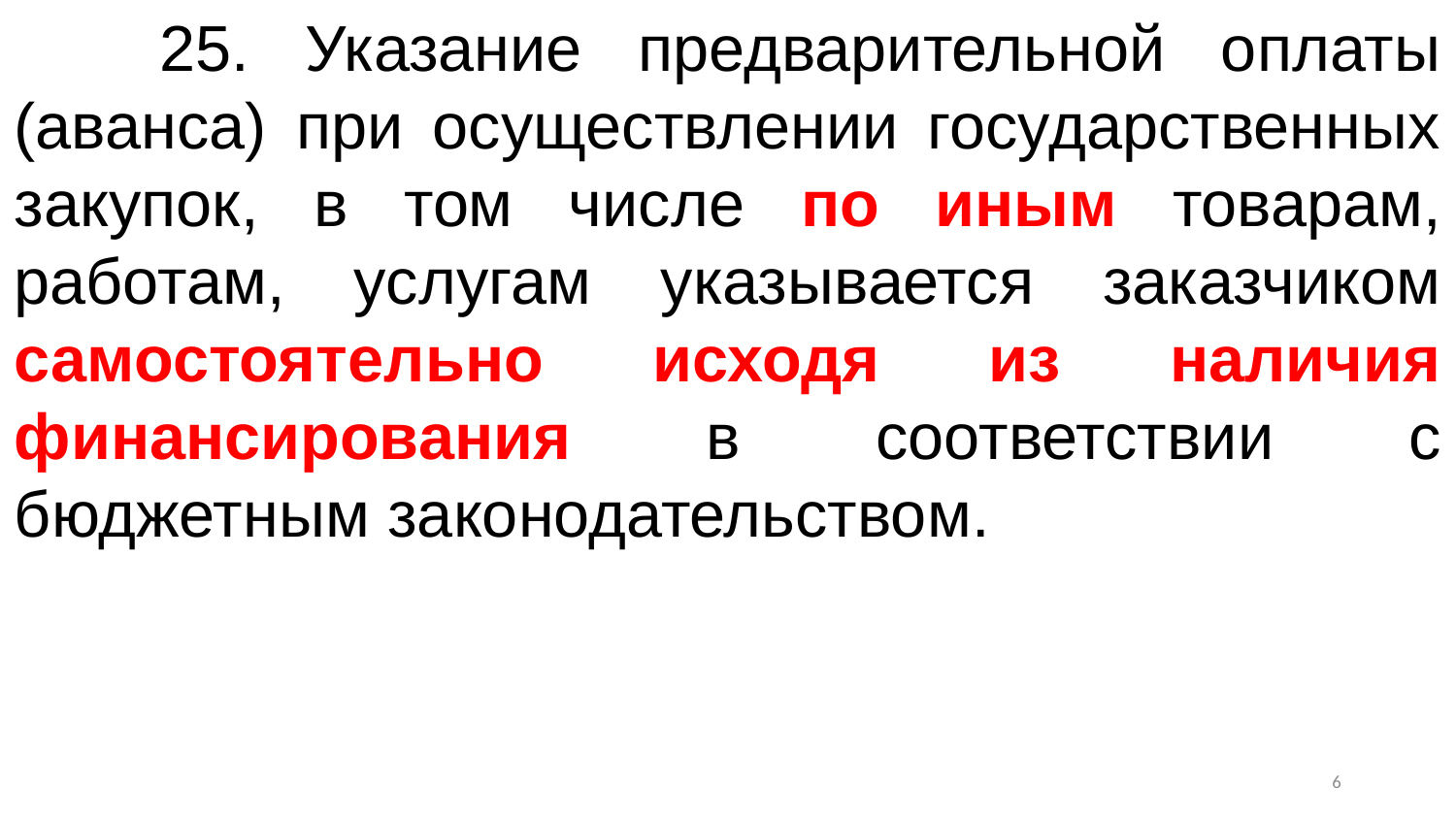

25. Указание предварительной оплаты (аванса) при осуществлении государственных закупок, в том числе по иным товарам, работам, услугам указывается заказчиком самостоятельно исходя из наличия финансирования в соответствии с бюджетным законодательством.
6